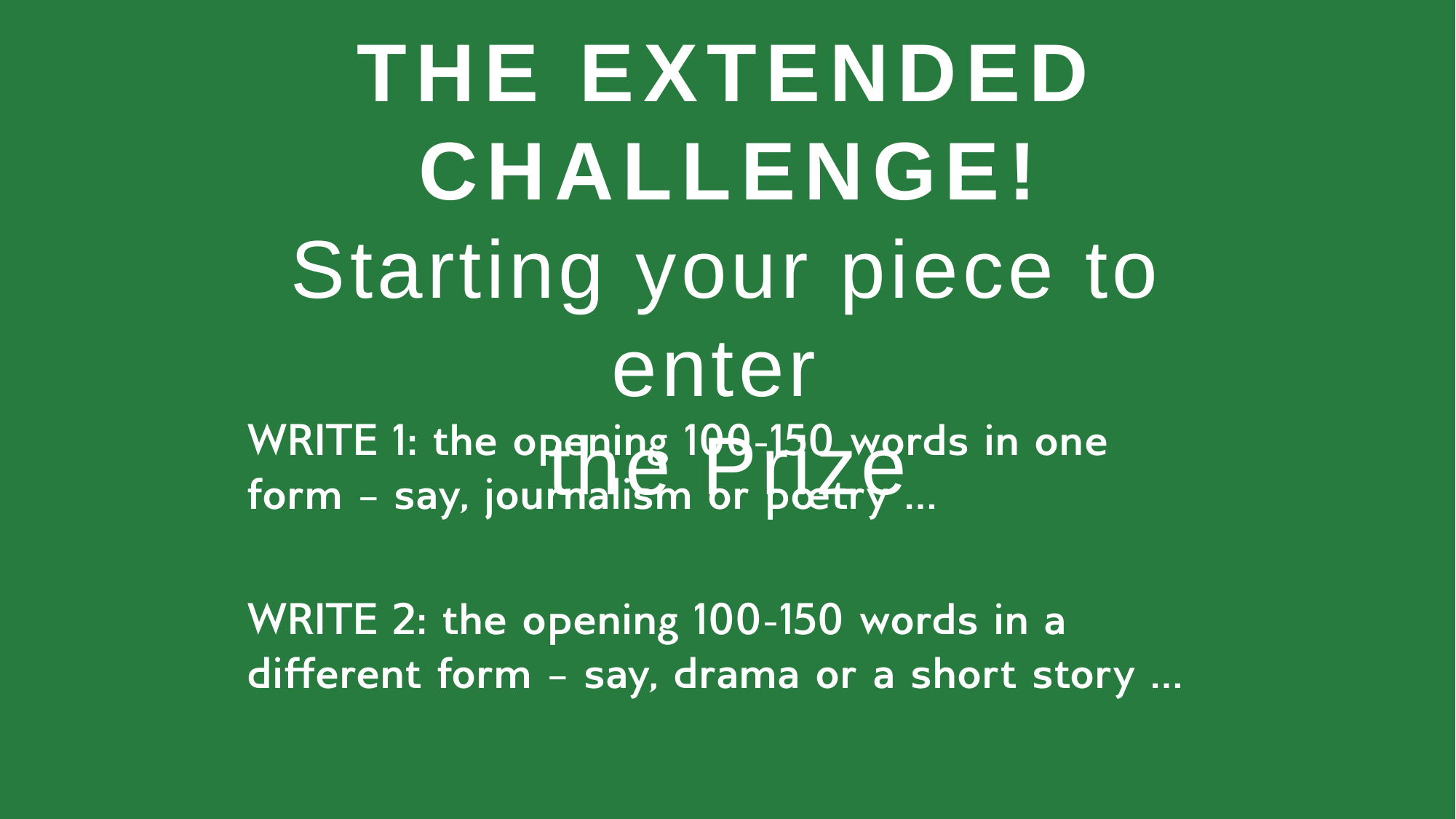

THE EXTENDED CHALLENGE!
Starting your piece to enter
the Prize

WRITE 1: the opening 100-150 words in one form – say, journalism or poetry …

WRITE 2: the opening 100-150 words in a different form – say, drama or a short story …